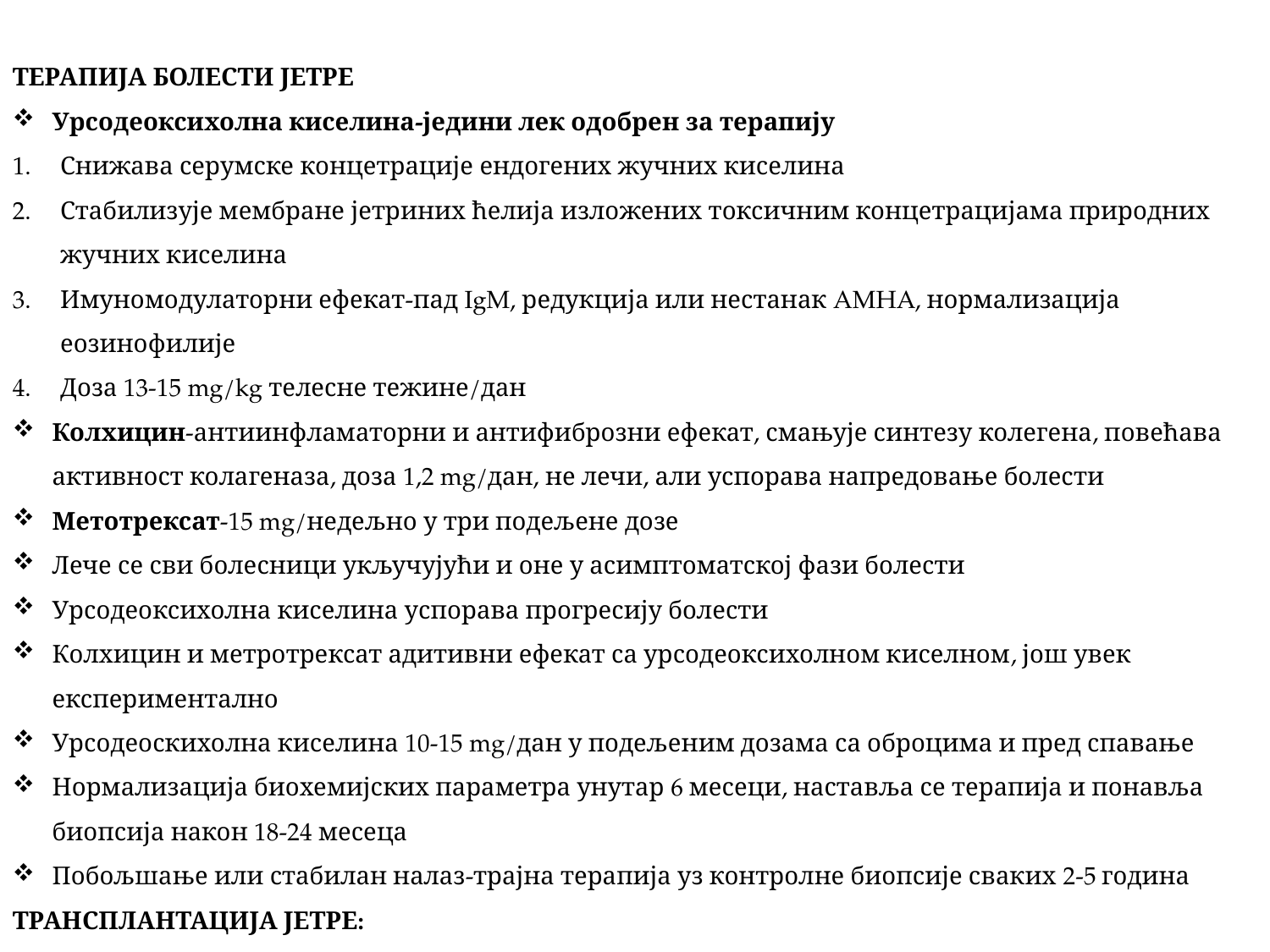

ТЕРАПИЈА БОЛЕСТИ ЈЕТРЕ
Урсодеоксихолна киселина-једини лек одобрен за терапију
Снижава серумске концетрације ендогених жучних киселина
Стабилизује мембране јетриних ћелија изложених токсичним концетрацијама природних жучних киселина
Имуномодулаторни ефекат-пад IgM, редукција или нестанак AMHA, нормализација еозинофилије
Доза 13-15 mg/kg телесне тежине/дан
Колхицин-антиинфламаторни и антифиброзни ефекат, смањује синтезу колегена, повећава активност колагеназа, доза 1,2 mg/дан, не лечи, али успорава напредовање болести
Метотрексат-15 mg/недељно у три подељене дозе
Лече се сви болесници укључујући и оне у асимптоматској фази болести
Урсодеоксихолна киселина успорава прогресију болести
Колхицин и метротрексат адитивни ефекат са урсодеоксихолном киселном, још увек експериментално
Урсодеоскихолна киселина 10-15 mg/дан у подељеним дозама са оброцима и пред спавање
Нормализација биохемијских параметра унутар 6 месеци, наставља се терапија и понавља биопсија након 18-24 месеца
Побољшање или стабилан налаз-трајна терапија уз контролне биопсије сваких 2-5 година
ТРАНСПЛАНТАЦИЈА ЈЕТРЕ:
Рецидив PBC у трансплатираној јетри је редак